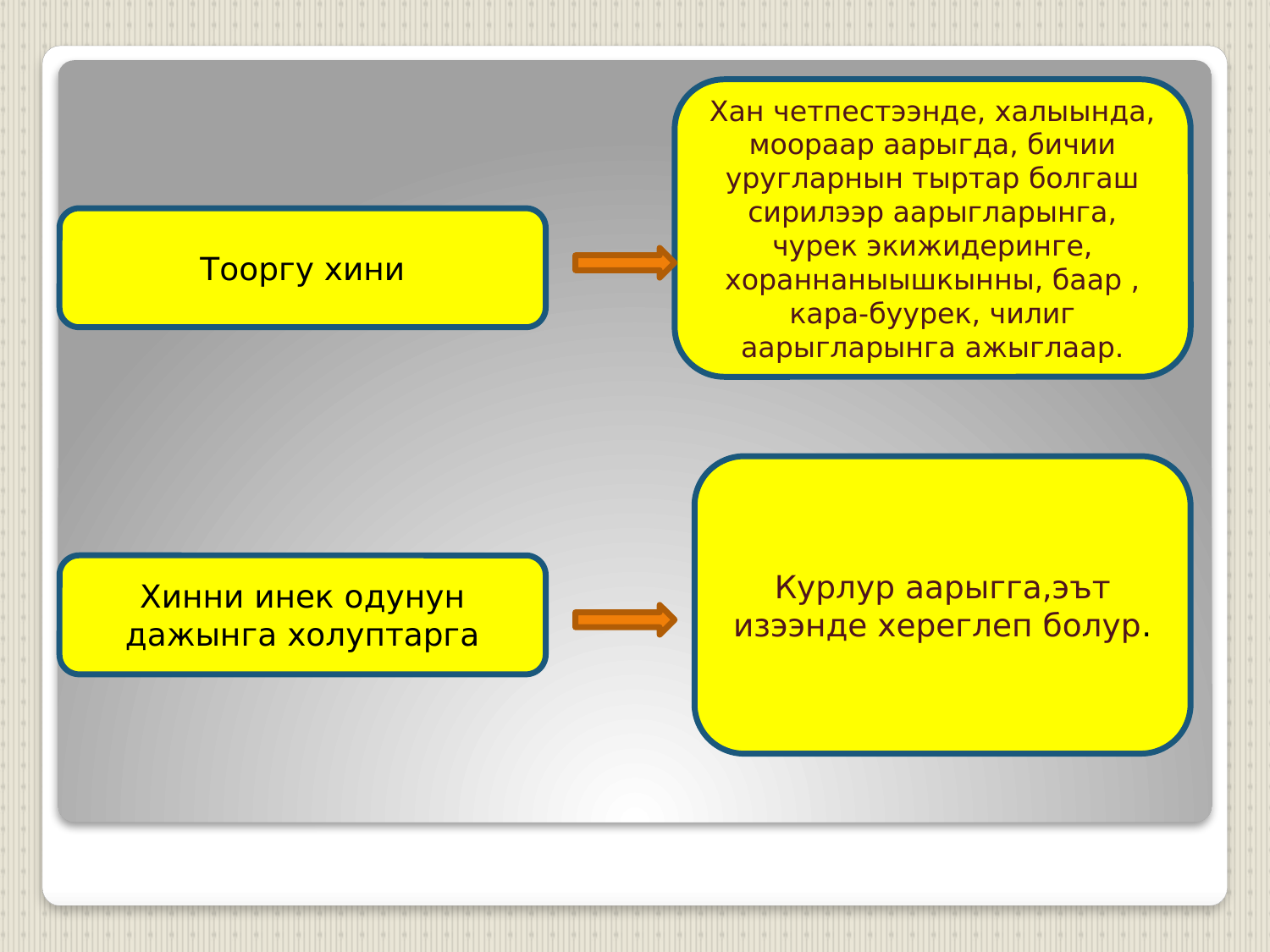

Хан четпестээнде, халыында, моораар аарыгда, бичии уругларнын тыртар болгаш сирилээр аарыгларынга, чурек экижидеринге, хораннаныышкынны, баар , кара-буурек, чилиг аарыгларынга ажыглаар.
Тооргу хини

Курлур аарыгга,эът изээнде хереглеп болур.
Хинни инек одунун дажынга холуптарга